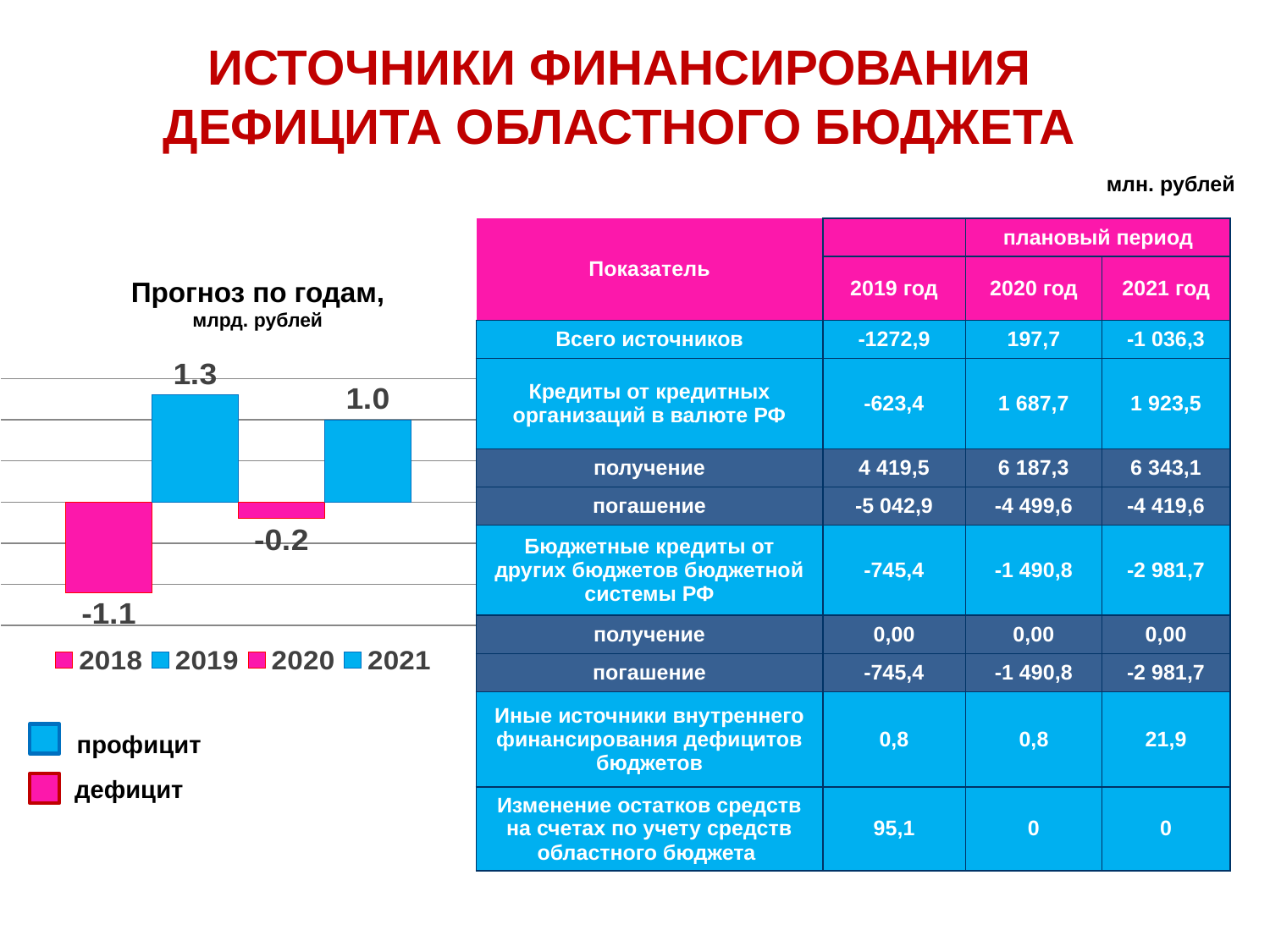

ИСТОЧНИКИ ФИНАНСИРОВАНИЯ ДЕФИЦИТА ОБЛАСТНОГО БЮДЖЕТА
млн. рублей
| Показатель |  | плановый период |  |
| --- | --- | --- | --- |
|  | 2019 год | 2020 год | 2021 год |
| Всего источников | -1272,9 | 197,7 | -1 036,3 |
| Кредиты от кредитных организаций в валюте РФ | -623,4 | 1 687,7 | 1 923,5 |
| получение | 4 419,5 | 6 187,3 | 6 343,1 |
| погашение | -5 042,9 | -4 499,6 | -4 419,6 |
| Бюджетные кредиты от других бюджетов бюджетной системы РФ | -745,4 | -1 490,8 | -2 981,7 |
| получение | 0,00 | 0,00 | 0,00 |
| погашение | -745,4 | -1 490,8 | -2 981,7 |
| Иные источники внутреннего финансирования дефицитов бюджетов | 0,8 | 0,8 | 21,9 |
| Изменение остатков средств на счетах по учету средств областного бюджета | 95,1 | 0 | 0 |
Прогноз по годам,
млрд. рублей

### Chart

| Category | 2018 | 2019 | 2020 | 2021 |
|---|---|---|---|---|
| Категория 1 | -1.1 | 1.3 | -0.2 | 1.0 |

профицит

дефицит